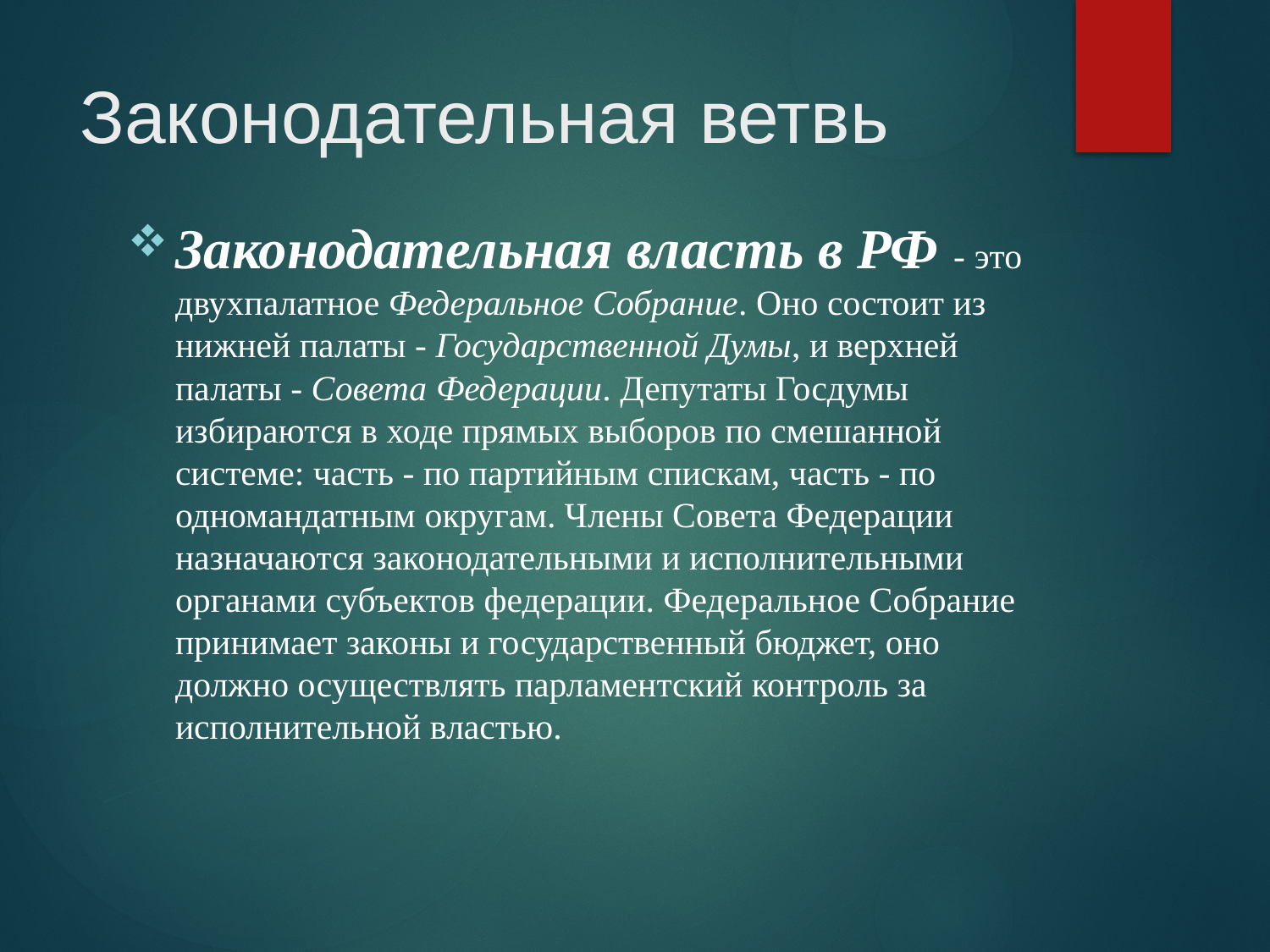

# Законодательная ветвь
Законодательная власть в РФ - это двухпалатное Федеральное Собрание. Оно состоит из нижней палаты - Государственной Думы, и верхней палаты - Совета Федерации. Депутаты Госдумы избираются в ходе прямых выборов по смешанной системе: часть - по партийным спискам, часть - по одномандатным округам. Члены Совета Федерации назначаются законодательными и исполнительными органами субъектов федерации. Федеральное Собрание принимает законы и государственный бюджет, оно должно осуществлять парламентский контроль за исполнительной властью.